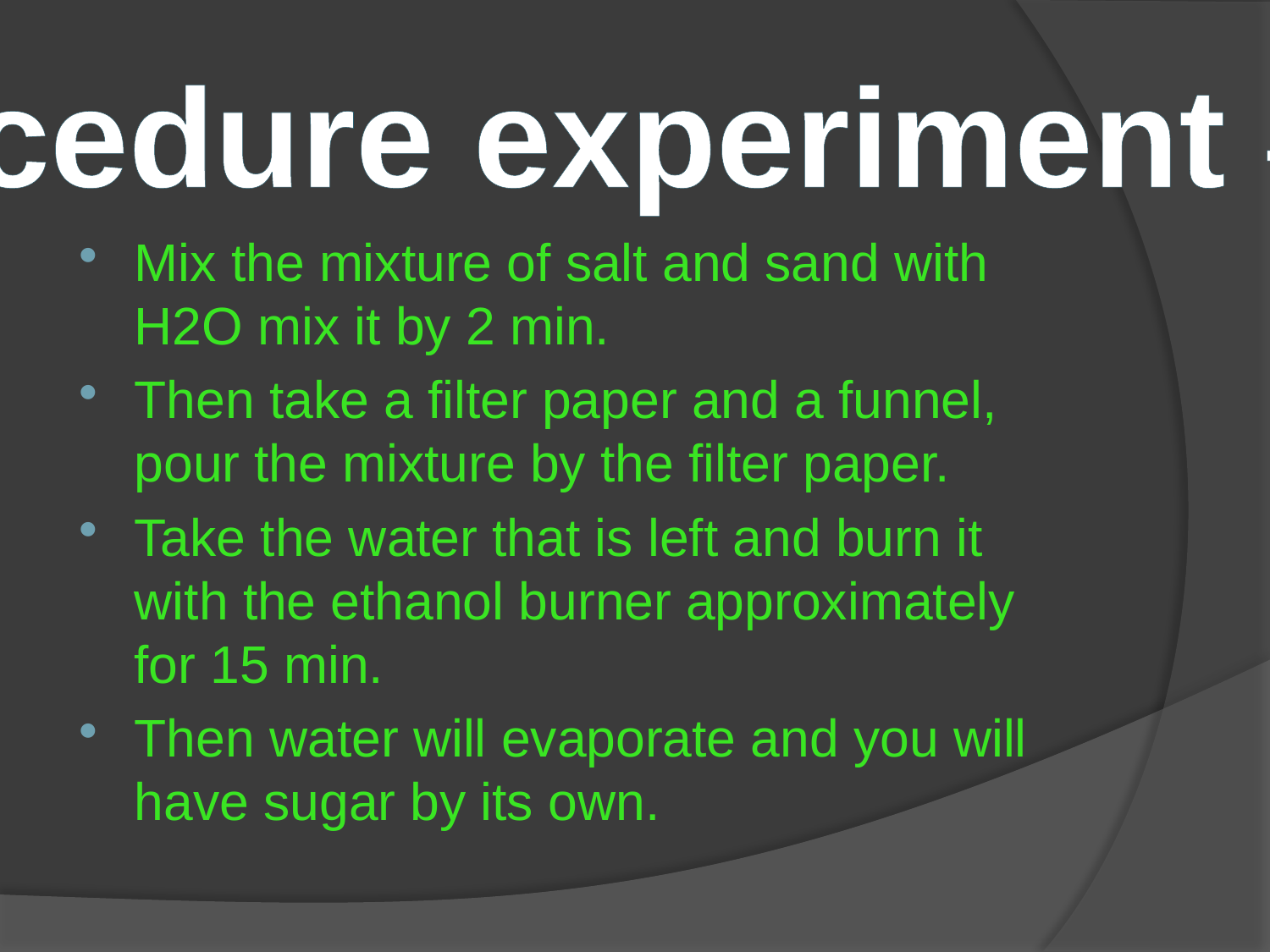

Procedure experiment # 2
Mix the mixture of salt and sand with H2O mix it by 2 min.
Then take a filter paper and a funnel, pour the mixture by the filter paper.
Take the water that is left and burn it with the ethanol burner approximately for 15 min.
Then water will evaporate and you will have sugar by its own.